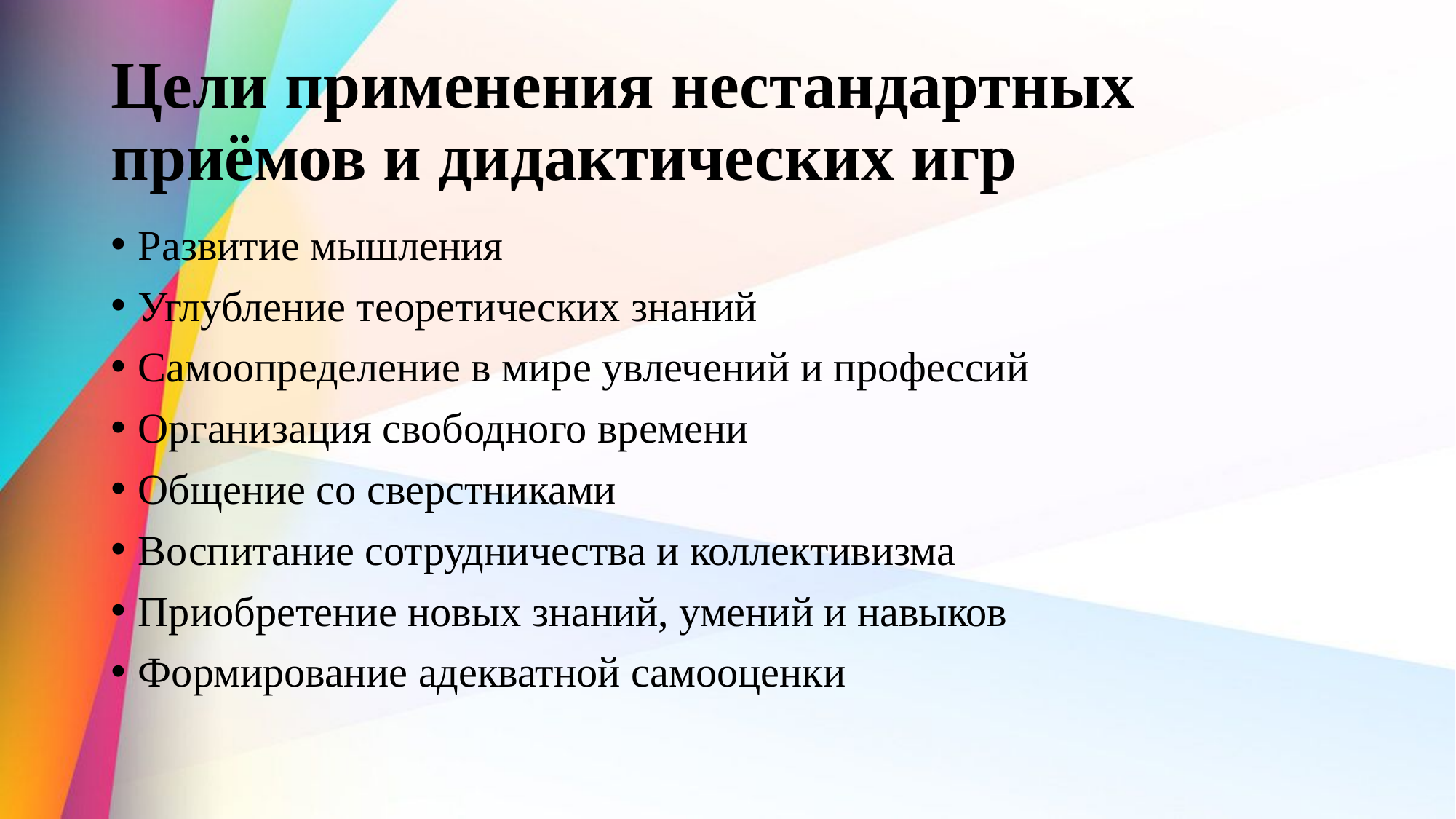

# Цели применения нестандартных приёмов и дидактических игр
Развитие мышления
Углубление теоретических знаний
Самоопределение в мире увлечений и профессий
Организация свободного времени
Общение со сверстниками
Воспитание сотрудничества и коллективизма
Приобретение новых знаний, умений и навыков
Формирование адекватной самооценки